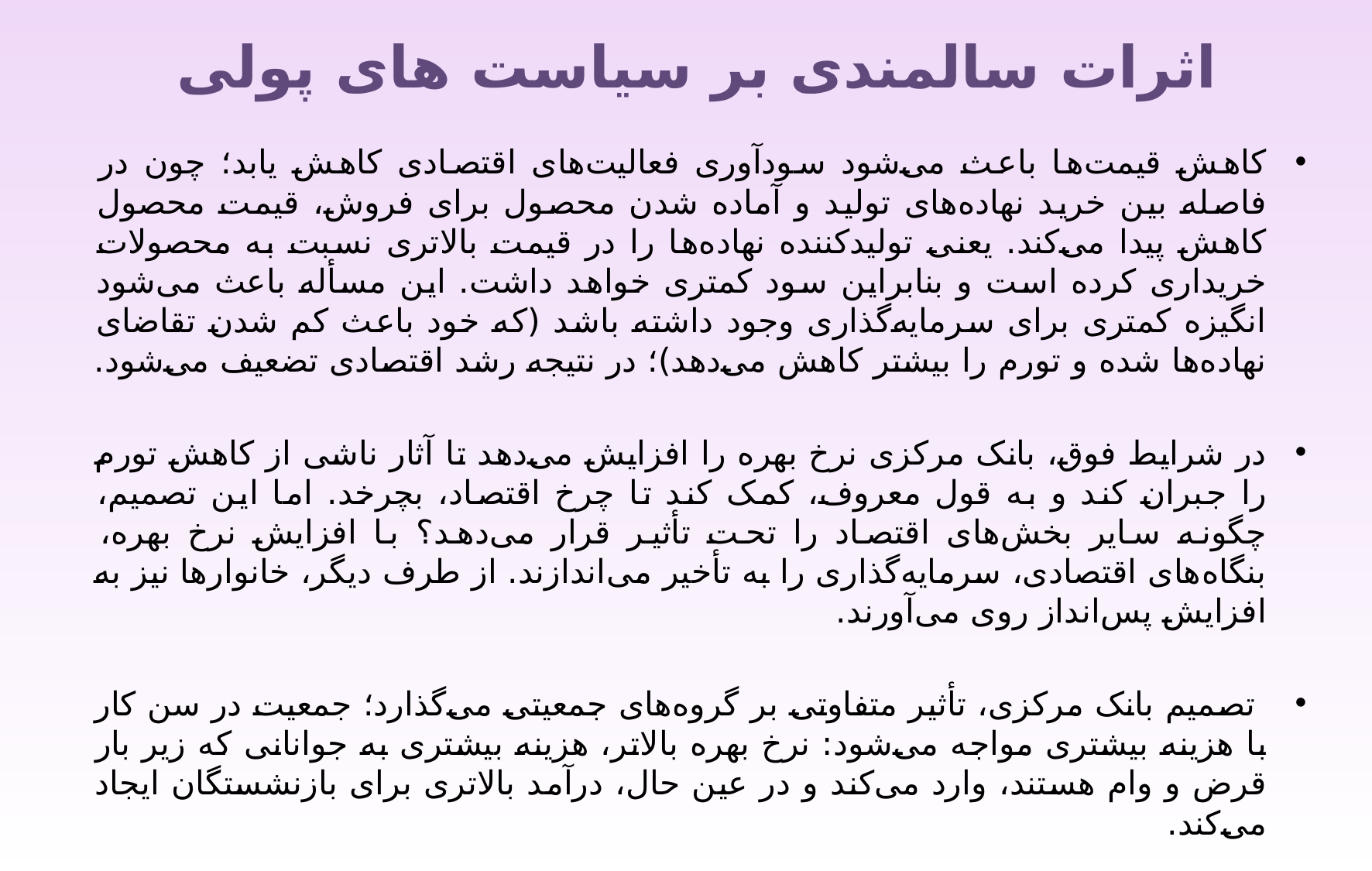

# اثرات سالمندی بر سیاست های پولی
کاهش قیمت‌ها باعث می‌شود سودآوری فعالیت‌های اقتصادی کاهش یابد؛ چون در فاصله‌ بین خرید نهاده‌های تولید و آماده شدن محصول برای فروش، قیمت محصول کاهش پیدا می‌کند. یعنی تولیدکننده نهاده‌ها را در قیمت بالاتری نسبت به محصولات خریداری کرده است و بنابراین سود کمتری خواهد داشت. این مسأله باعث می‌شود انگیزه‌ کمتری برای سرمایه‌گذاری وجود داشته باشد (که خود باعث کم شدن تقاضای نهاده‌ها شده و تورم را بیشتر کاهش می‌دهد)؛ در نتیجه رشد اقتصادی تضعیف می‌شود.

در شرایط فوق، بانک مرکزی نرخ بهره را افزایش می‌دهد تا آثار ناشی از کاهش تورم را جبران کند و به قول معروف، کمک کند تا چرخ اقتصاد، بچرخد. اما این تصمیم، چگونه سایر بخش‌های اقتصاد را تحت تأثیر قرار می‌دهد؟ با افزایش نرخ بهره، بنگاه‌های اقتصادی، سرمایه‌گذاری را به تأخیر می‌اندازند. از طرف دیگر، خانوارها نیز به افزایش پس‌انداز روی می‌آورند.

 تصمیم بانک مرکزی، تأثیر متفاوتی بر گروه‌های جمعیتی می‌گذارد؛ جمعیت در سن کار با هزینه بیشتری مواجه می‌شود: نرخ بهره بالاتر، هزینه بیشتری به جوانانی که زیر بار قرض و وام هستند، وارد می‌کند و در عین حال، درآمد بالاتری برای بازنشستگان ایجاد می‌کند.